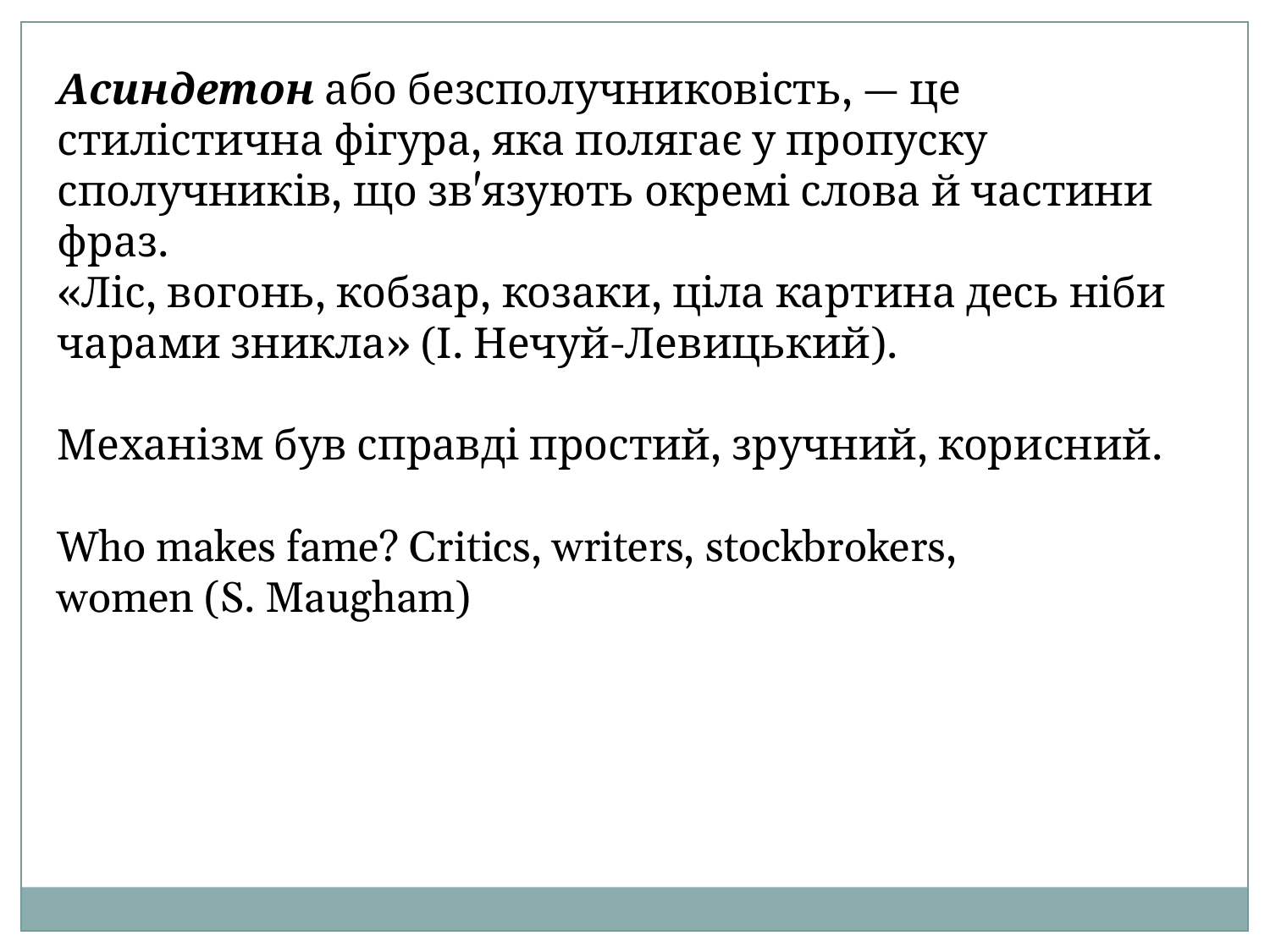

Асиндетон або безсполучниковість, — це стилістична фігура, яка полягає у пропуску сполучників, що зв'язують окремі слова й частини фраз.
«Ліс, вогонь, кобзар, козаки, ціла картина десь ніби чарами зникла» (І. Нечуй-Левицький).

Механізм був справді простий, зручний, корисний.

Who makes fame? Critics, writers, stockbrokers,
women (S. Maugham)